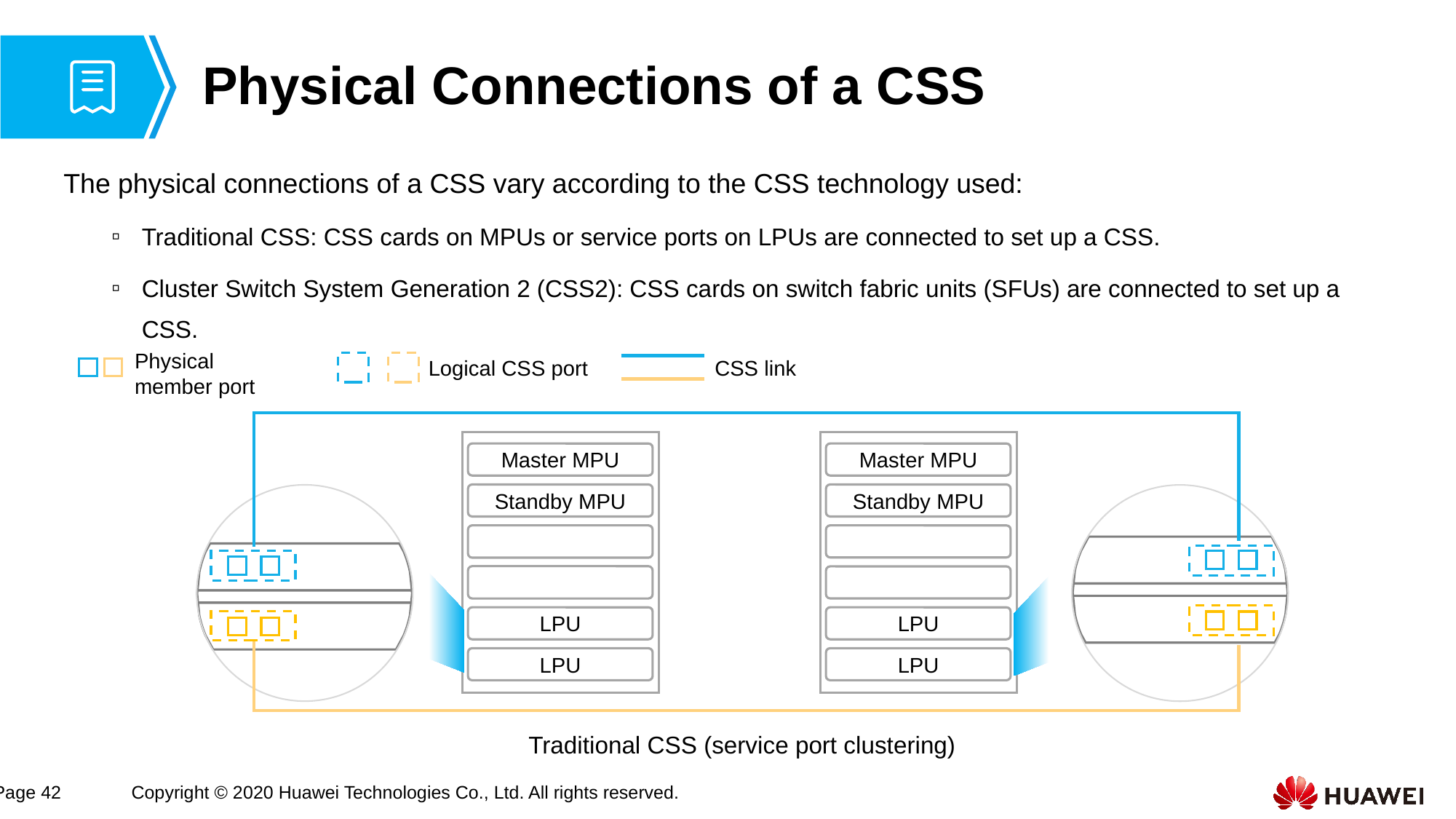

# Physical Connections of a CSS
The physical connections of a CSS vary according to the CSS technology used:
Traditional CSS: CSS cards on MPUs or service ports on LPUs are connected to set up a CSS.
Cluster Switch System Generation 2 (CSS2): CSS cards on switch fabric units (SFUs) are connected to set up a CSS.
Physical member port
Logical CSS port
CSS link

Master MPU
Master MPU
Standby MPU
Standby MPU

LPU
LPU

LPU
LPU
Traditional CSS (service port clustering)